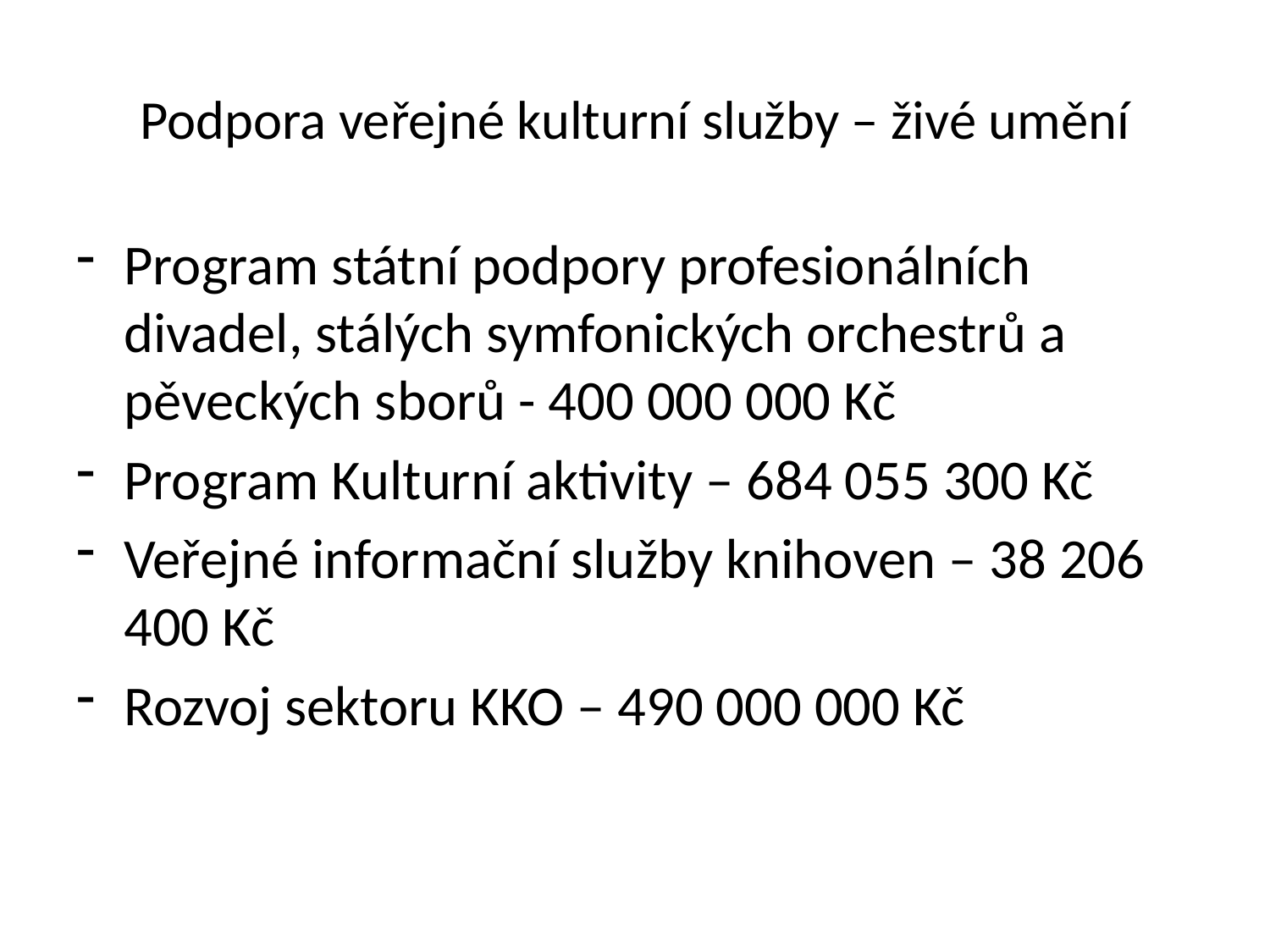

# Podpora veřejné kulturní služby – živé umění
Program státní podpory profesionálních divadel, stálých symfonických orchestrů a pěveckých sborů - 400 000 000 Kč
Program Kulturní aktivity – 684 055 300 Kč
Veřejné informační služby knihoven – 38 206 400 Kč
Rozvoj sektoru KKO – 490 000 000 Kč